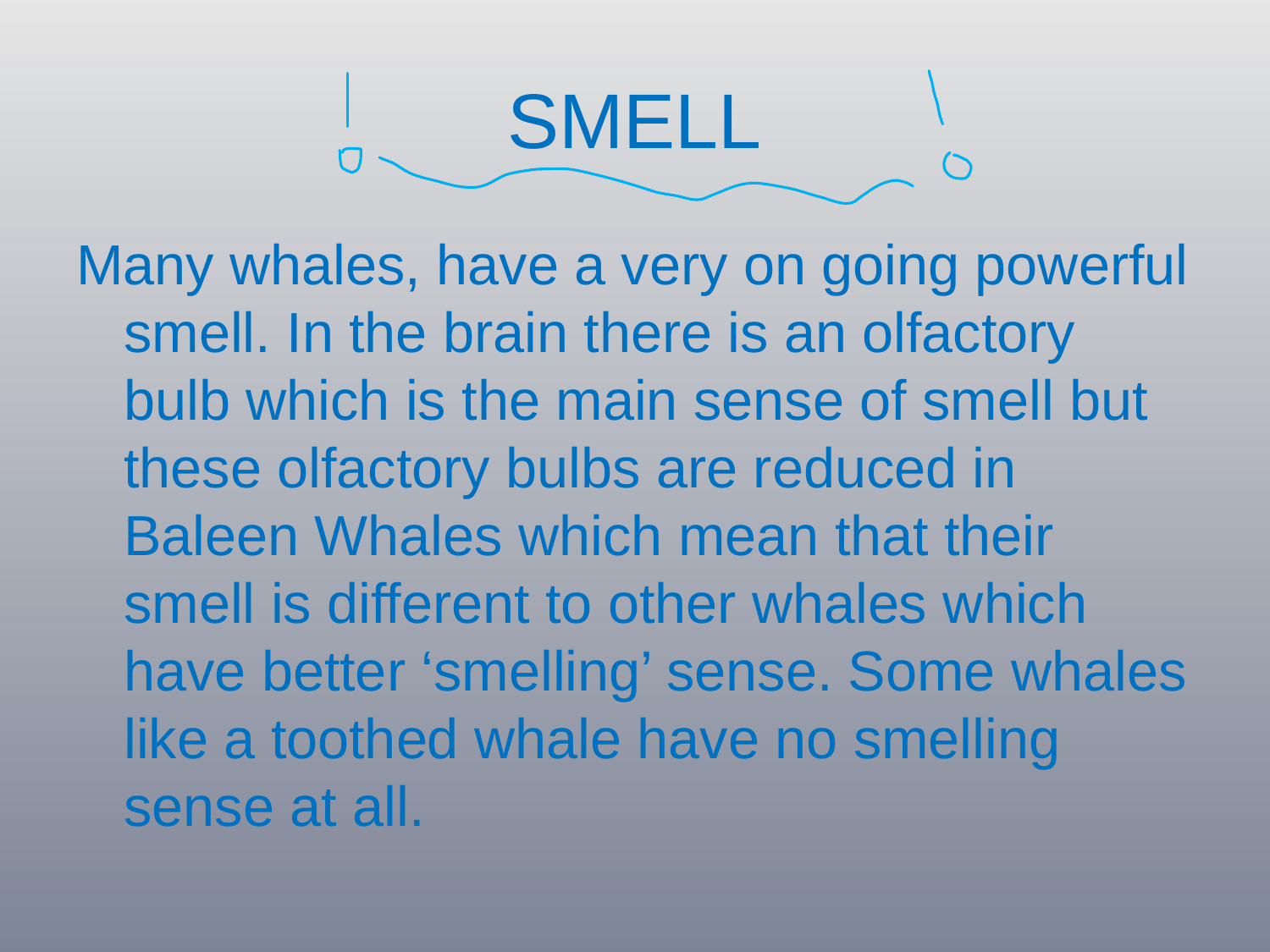

# SMELL
Many whales, have a very on going powerful smell. In the brain there is an olfactory bulb which is the main sense of smell but these olfactory bulbs are reduced in Baleen Whales which mean that their smell is different to other whales which have better ‘smelling’ sense. Some whales like a toothed whale have no smelling sense at all.